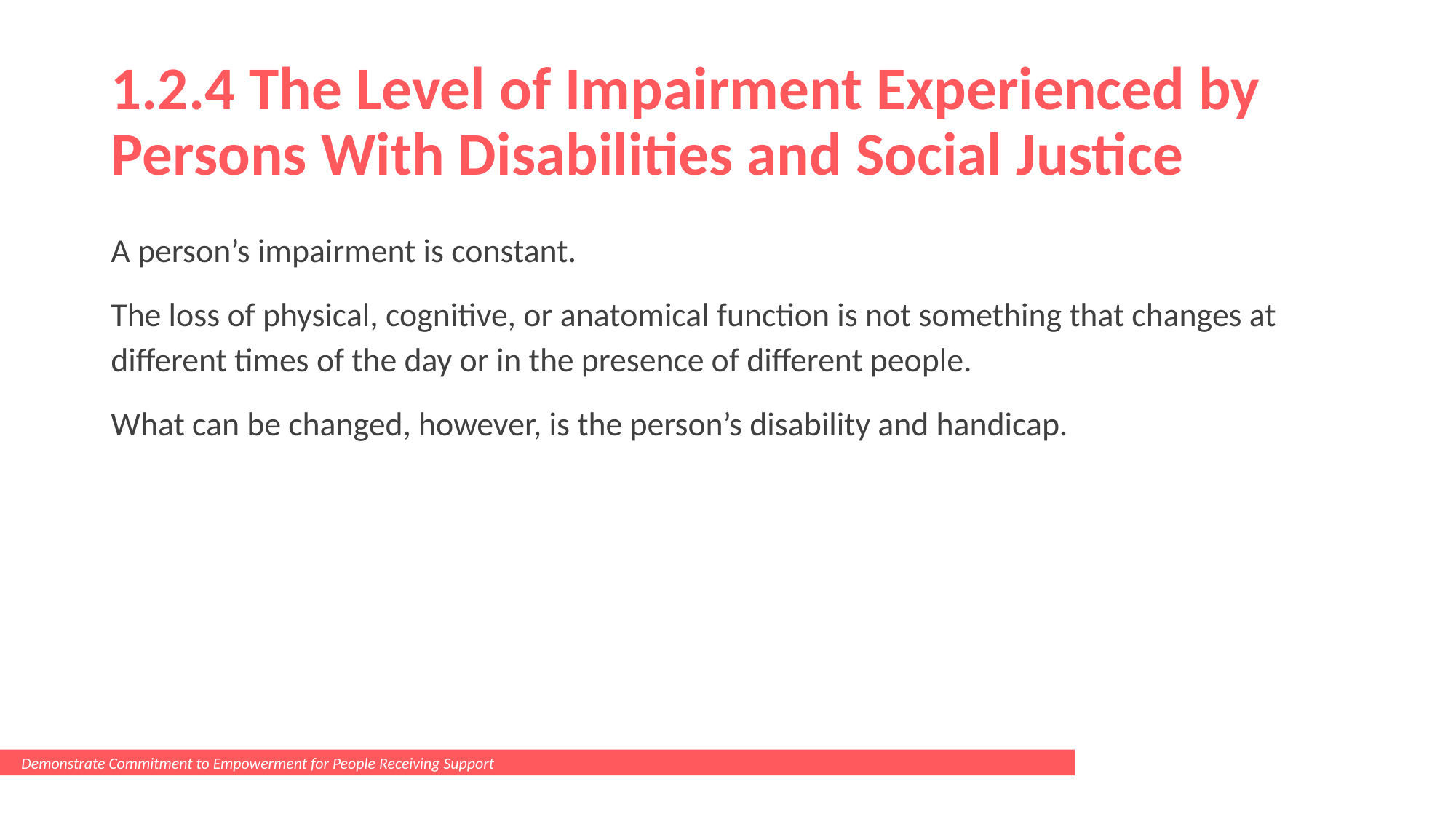

# 1.2.4 The Level of Impairment Experienced by Persons With Disabilities and Social Justice
A person’s impairment is constant.
The loss of physical, cognitive, or anatomical function is not something that changes at different times of the day or in the presence of different people.
What can be changed, however, is the person’s disability and handicap.
Demonstrate Commitment to Empowerment for People Receiving Support